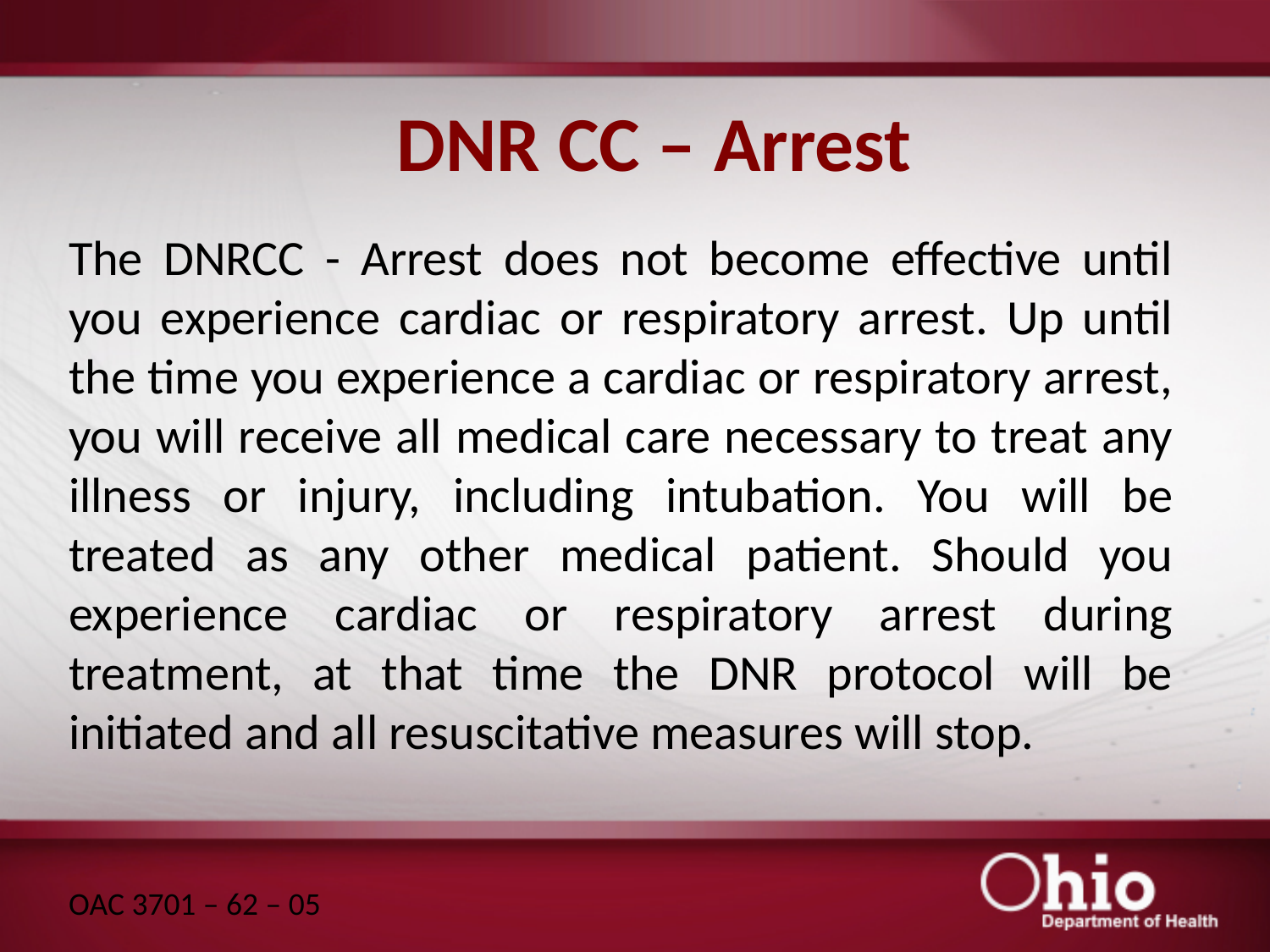

# DNR CC – Arrest
The DNRCC - Arrest does not become effective until you experience cardiac or respiratory arrest. Up until the time you experience a cardiac or respiratory arrest, you will receive all medical care necessary to treat any illness or injury, including intubation. You will be treated as any other medical patient. Should you experience cardiac or respiratory arrest during treatment, at that time the DNR protocol will be initiated and all resuscitative measures will stop.

OAC 3701 – 62 – 05